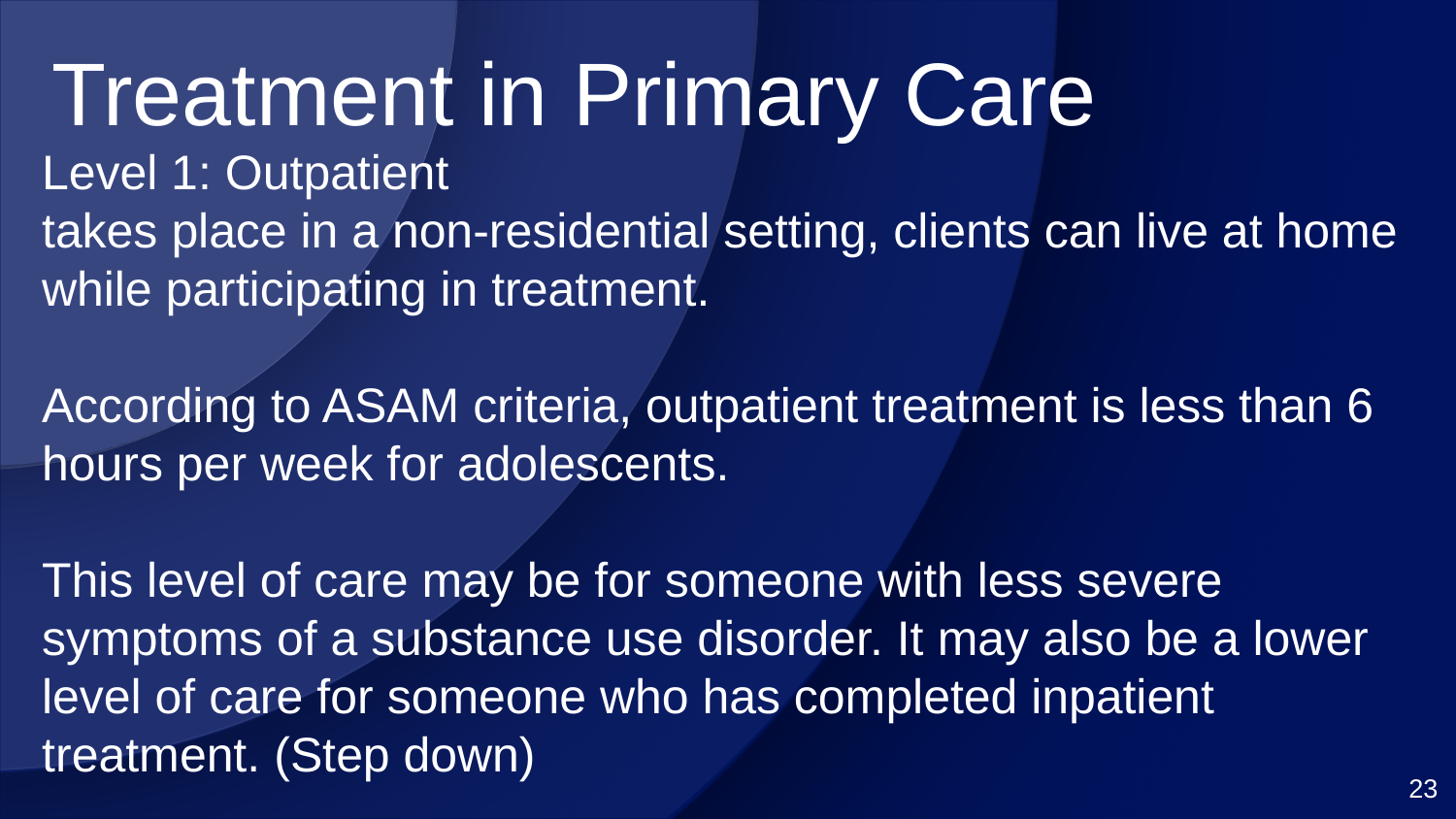

Treatment in Primary Care
Level 1: Outpatient
takes place in a non-residential setting, clients can live at home while participating in treatment.

According to ASAM criteria, outpatient treatment is less than 6 hours per week for adolescents.

This level of care may be for someone with less severe symptoms of a substance use disorder. It may also be a lower level of care for someone who has completed inpatient treatment. (Step down)

23